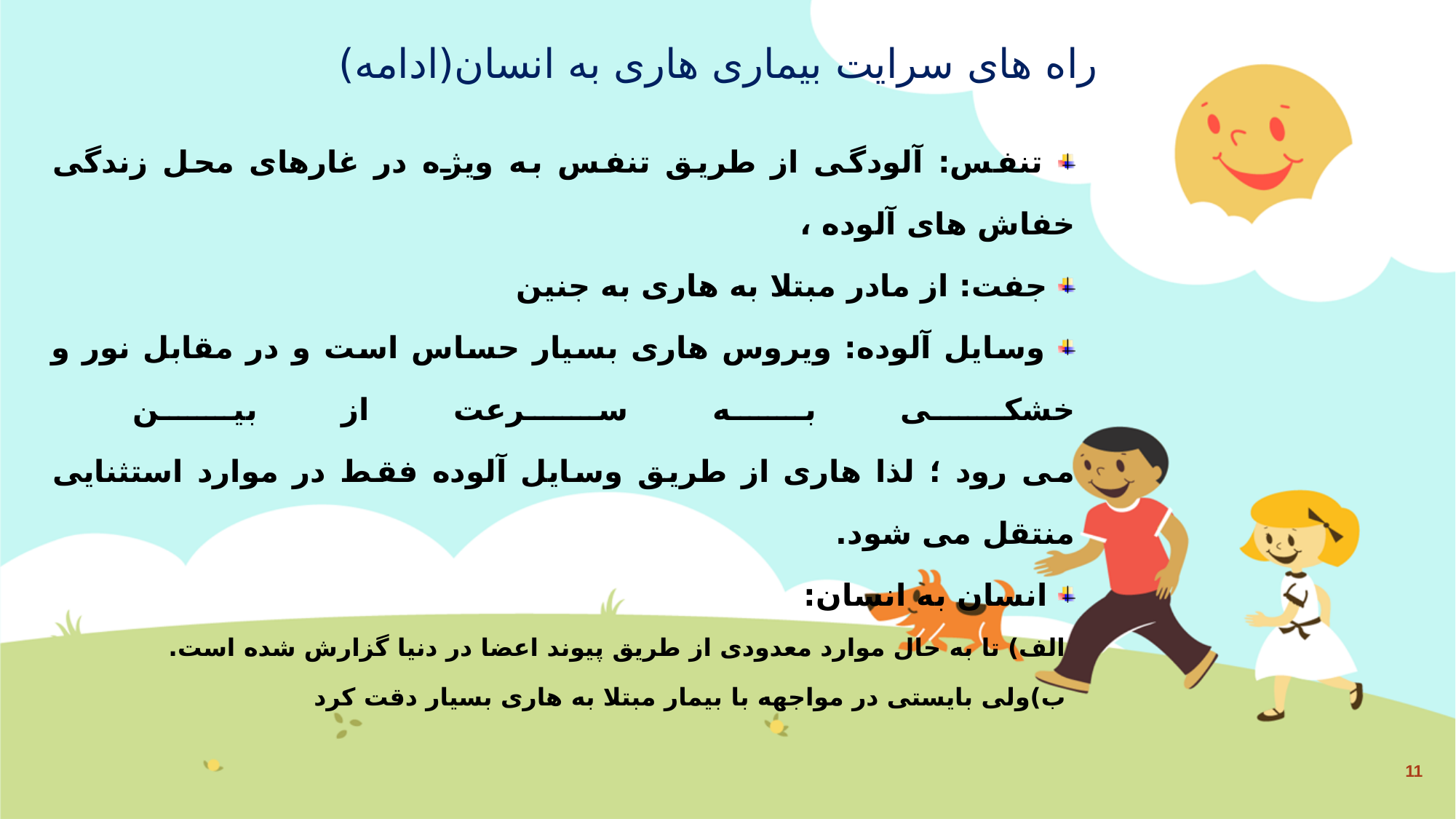

# راه های سرایت بیماری هاری به انسان(ادامه)
 تنفس: آلودگی از طریق تنفس به ویژه در غارهای محل زندگی خفاش های آلوده ،
 جفت: از مادر مبتلا به هاری به جنین
 وسایل آلوده: ویروس هاری بسیار حساس است و در مقابل نور و خشکی به سرعت از بین
می رود ؛ لذا هاری از طریق وسایل آلوده فقط در موارد استثنایی منتقل می شود.
 انسان به انسان:
 الف) تا به حال موارد معدودی از طریق پیوند اعضا در دنیا گزارش شده است.
 ب)ولی بایستی در مواجهه با بیمار مبتلا به هاری بسیار دقت کرد
11